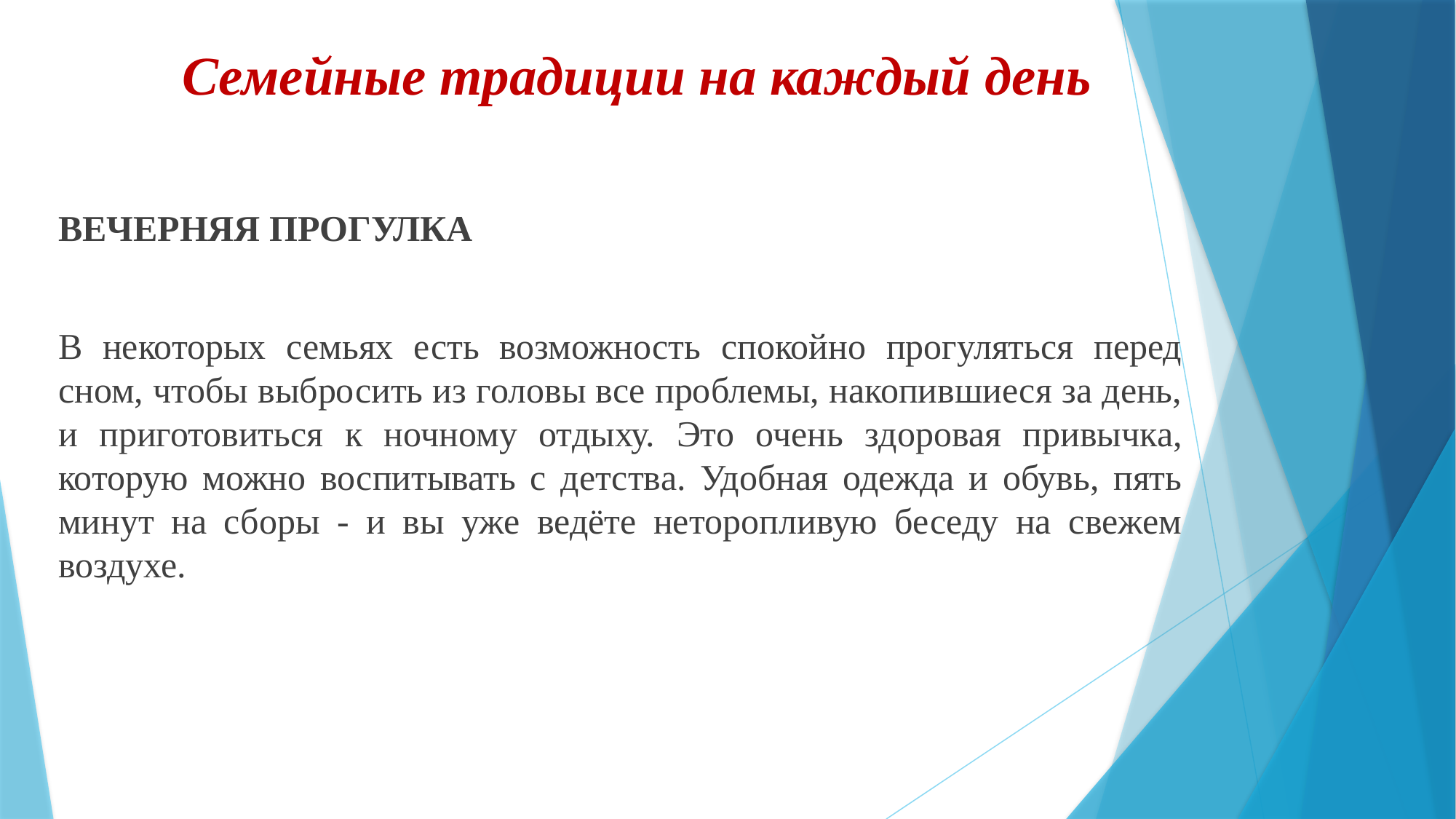

# Семейные традиции на каждый день
ВЕЧЕРНЯЯ ПРОГУЛКА

В некоторых семьях есть возможность спокойно прогуляться перед сном, чтобы выбросить из головы все проблемы, накопившиеся за день, и приготовиться к ночному отдыху. Это очень здоровая привычка, которую можно воспитывать с детства. Удобная одежда и обувь, пять минут на сборы - и вы уже ведёте неторопливую беседу на свежем воздухе.